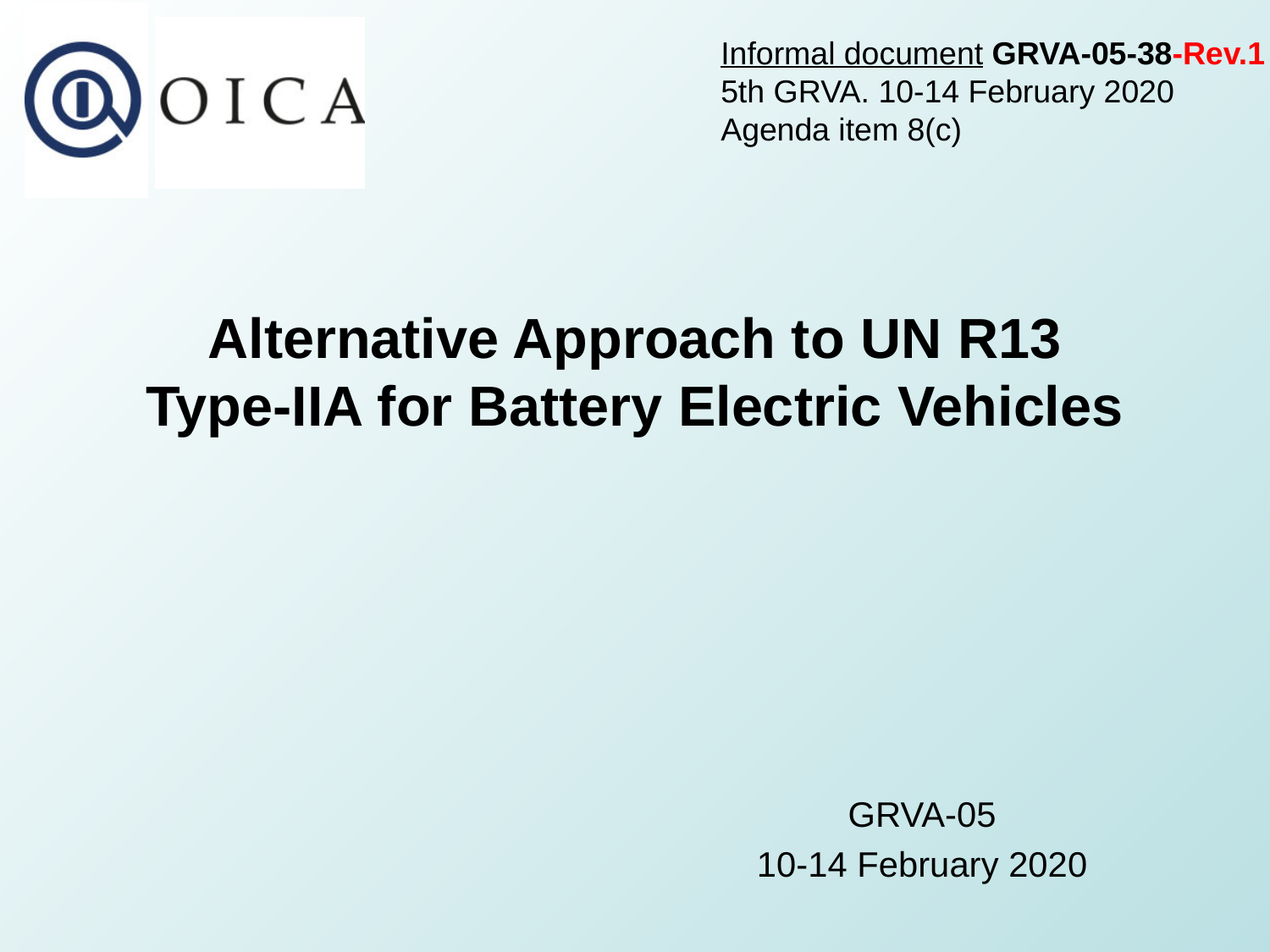

Informal document GRVA-05-38-Rev.1
5th GRVA. 10-14 February 2020
Agenda item 8(c)
# Alternative Approach to UN R13 Type-IIA for Battery Electric Vehicles
GRVA-05
10-14 February 2020